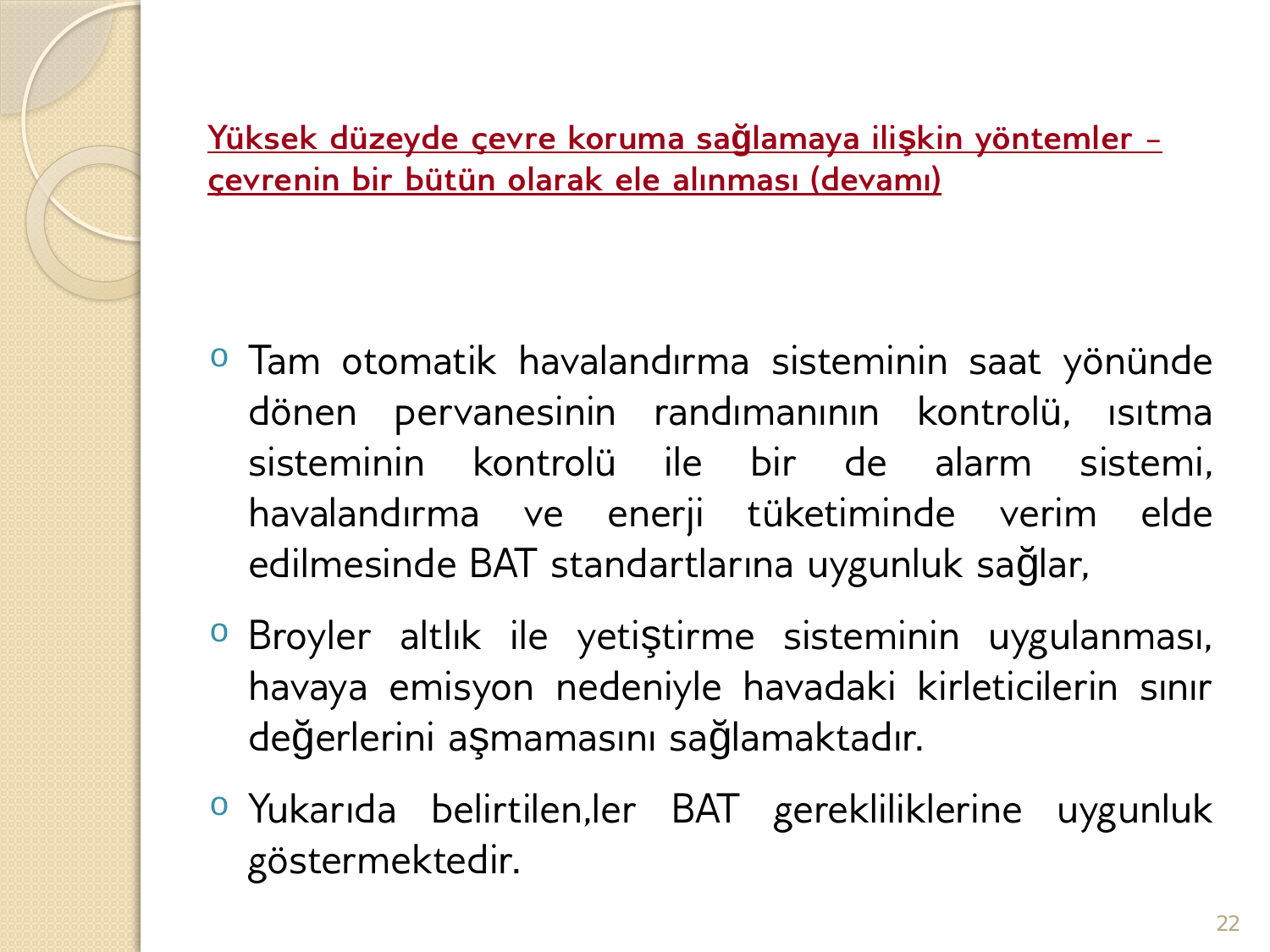

# Yüksek düzeyde çevre koruma sağlamaya ilişkin yöntemler – çevrenin bir bütün olarak ele alınması (devamı)
Tam otomatik havalandırma sisteminin saat yönünde dönen pervanesinin randımanının kontrolü, ısıtma sisteminin kontrolü ile bir de alarm sistemi, havalandırma ve enerji tüketiminde verim elde edilmesinde BAT standartlarına uygunluk sağlar,
Broyler altlık ile yetiştirme sisteminin uygulanması, havaya emisyon nedeniyle havadaki kirleticilerin sınır değerlerini aşmamasını sağlamaktadır.
Yukarıda belirtilen,ler BAT gerekliliklerine uygunluk göstermektedir.
22